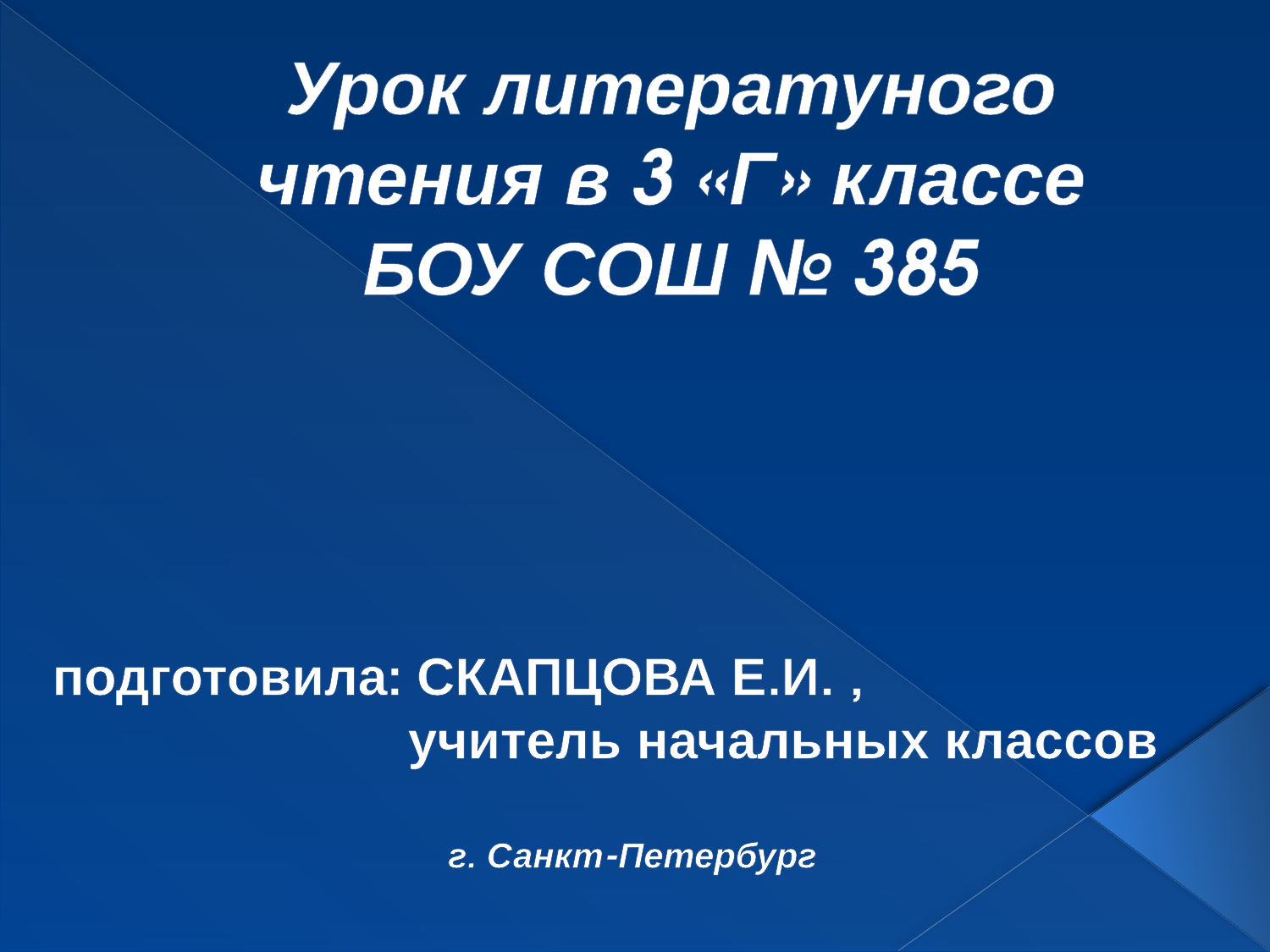

# Урок литератуного чтения в 3 «Г» классе БОУ СОШ № 385
подготовила: СКАПЦОВА Е.И. ,
                        учитель начальных классов

г. Санкт-Петербург